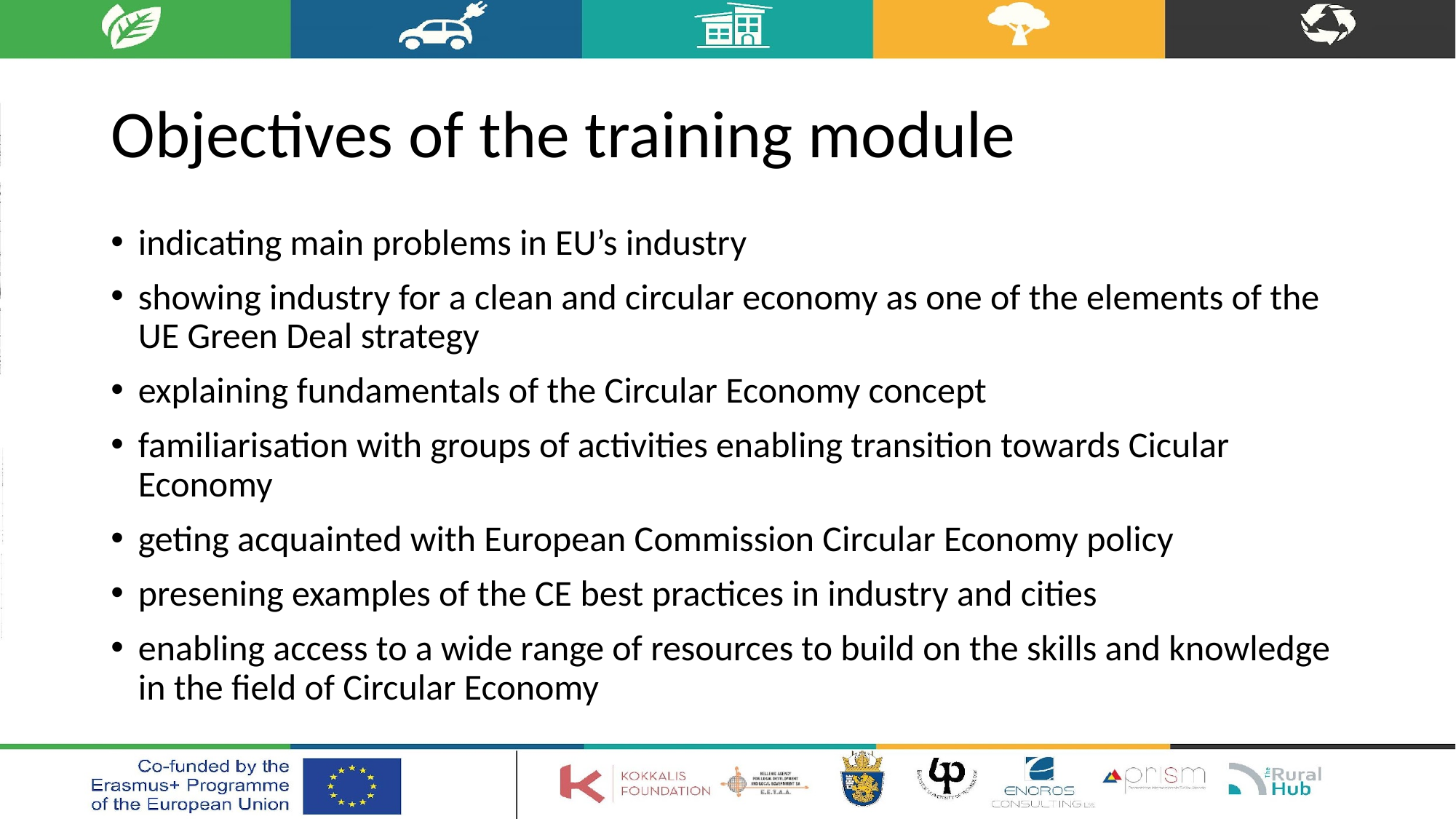

# Objectives of the training module
indicating main problems in EU’s industry
showing industry for a clean and circular economy as one of the elements of the UE Green Deal strategy
explaining fundamentals of the Circular Economy concept
familiarisation with groups of activities enabling transition towards Cicular Economy
geting acquainted with European Commission Circular Economy policy
presening examples of the CE best practices in industry and cities
enabling access to a wide range of resources to build on the skills and knowledge in the field of Circular Economy